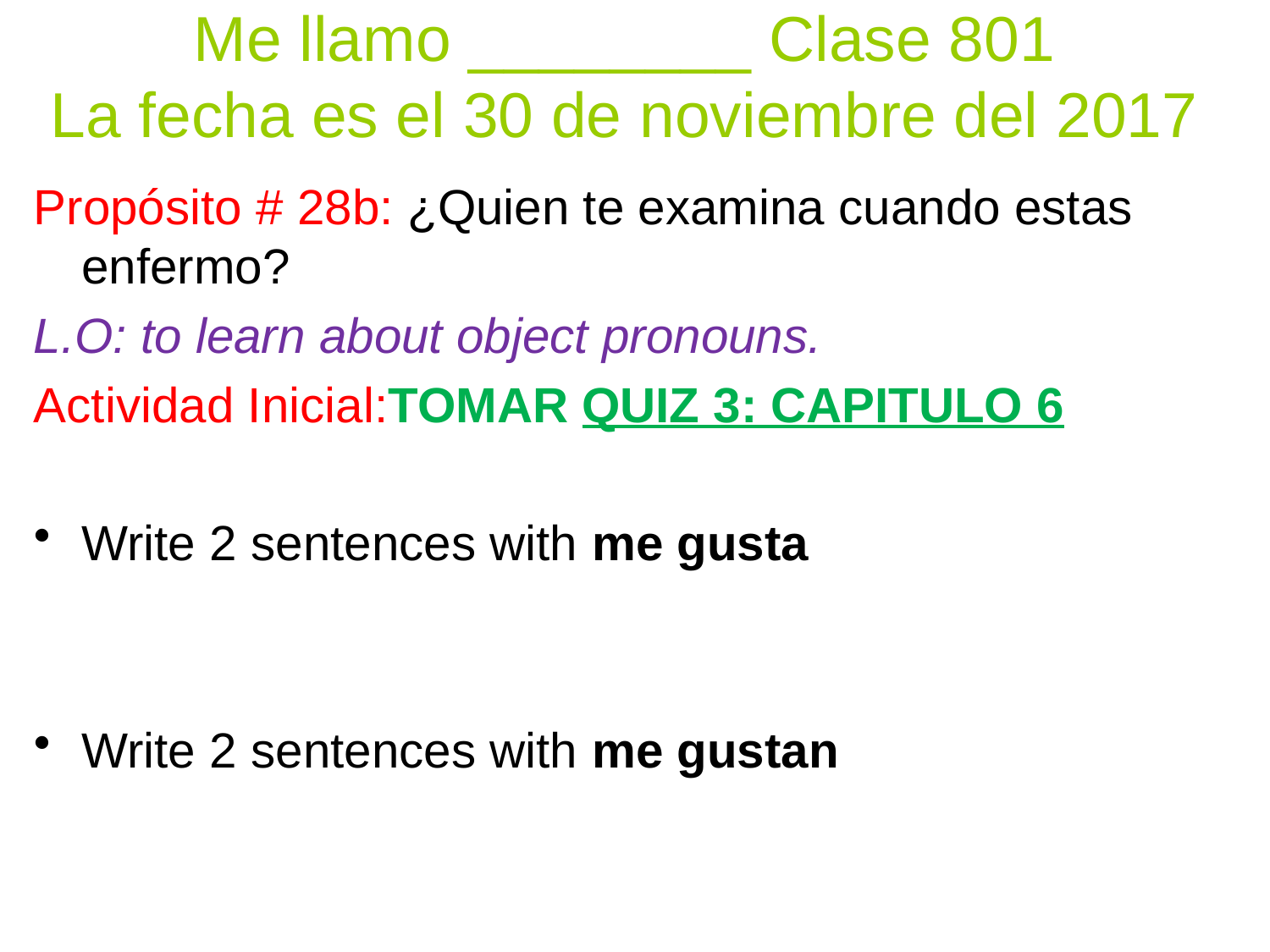

# Me llamo ________ Clase 801 La fecha es el 30 de noviembre del 2017
Propósito # 28b: ¿Quien te examina cuando estas enfermo?
L.O: to learn about object pronouns.
Actividad Inicial:TOMAR QUIZ 3: CAPITULO 6

Write 2 sentences with me gusta

Write 2 sentences with me gustan